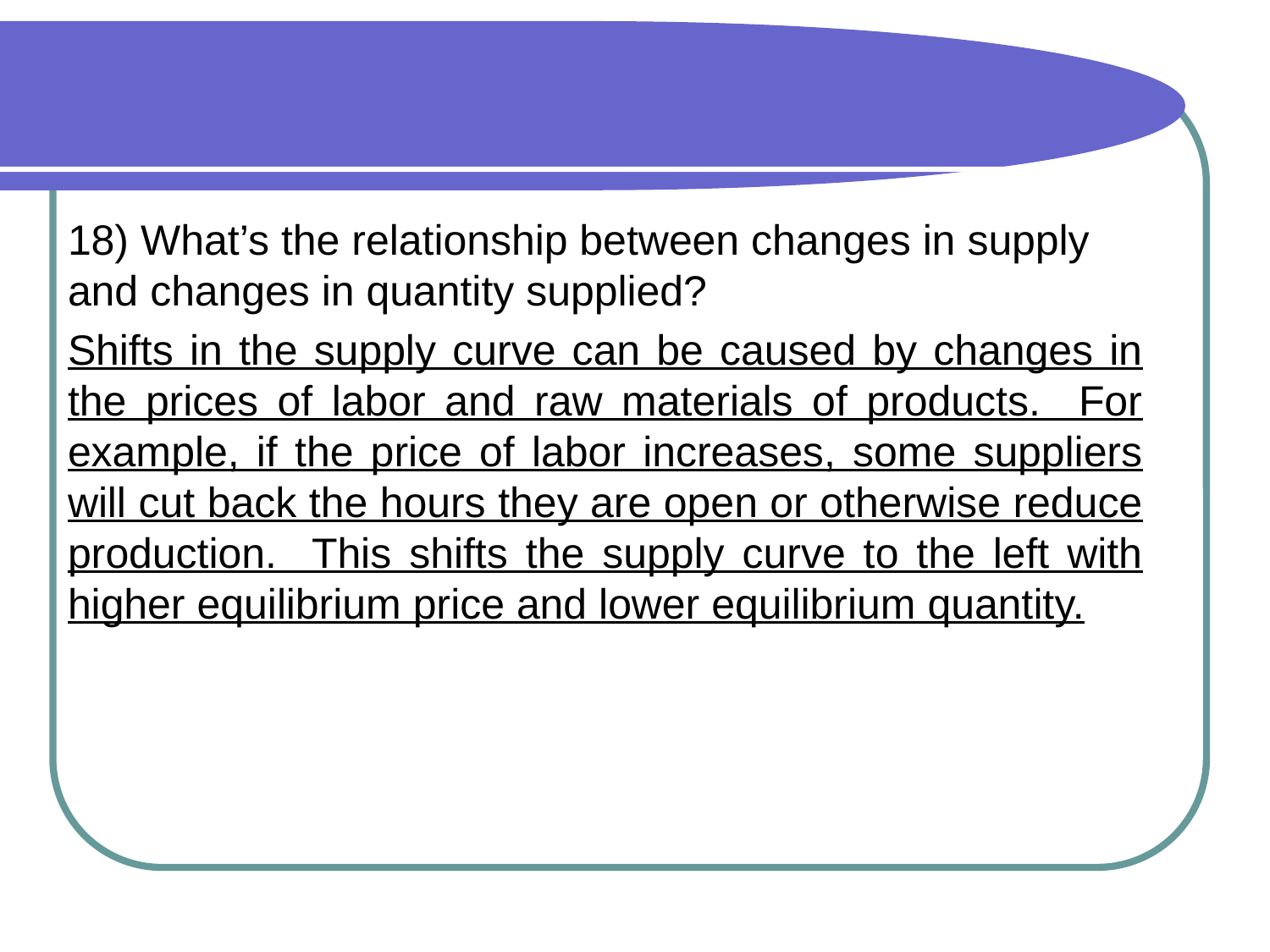

#
18) What’s the relationship between changes in supply and changes in quantity supplied?
Shifts in the supply curve can be caused by changes in the prices of labor and raw materials of products.  For example, if the price of labor increases, some suppliers will cut back the hours they are open or otherwise reduce production.  This shifts the supply curve to the left with higher equilibrium price and lower equilibrium quantity.